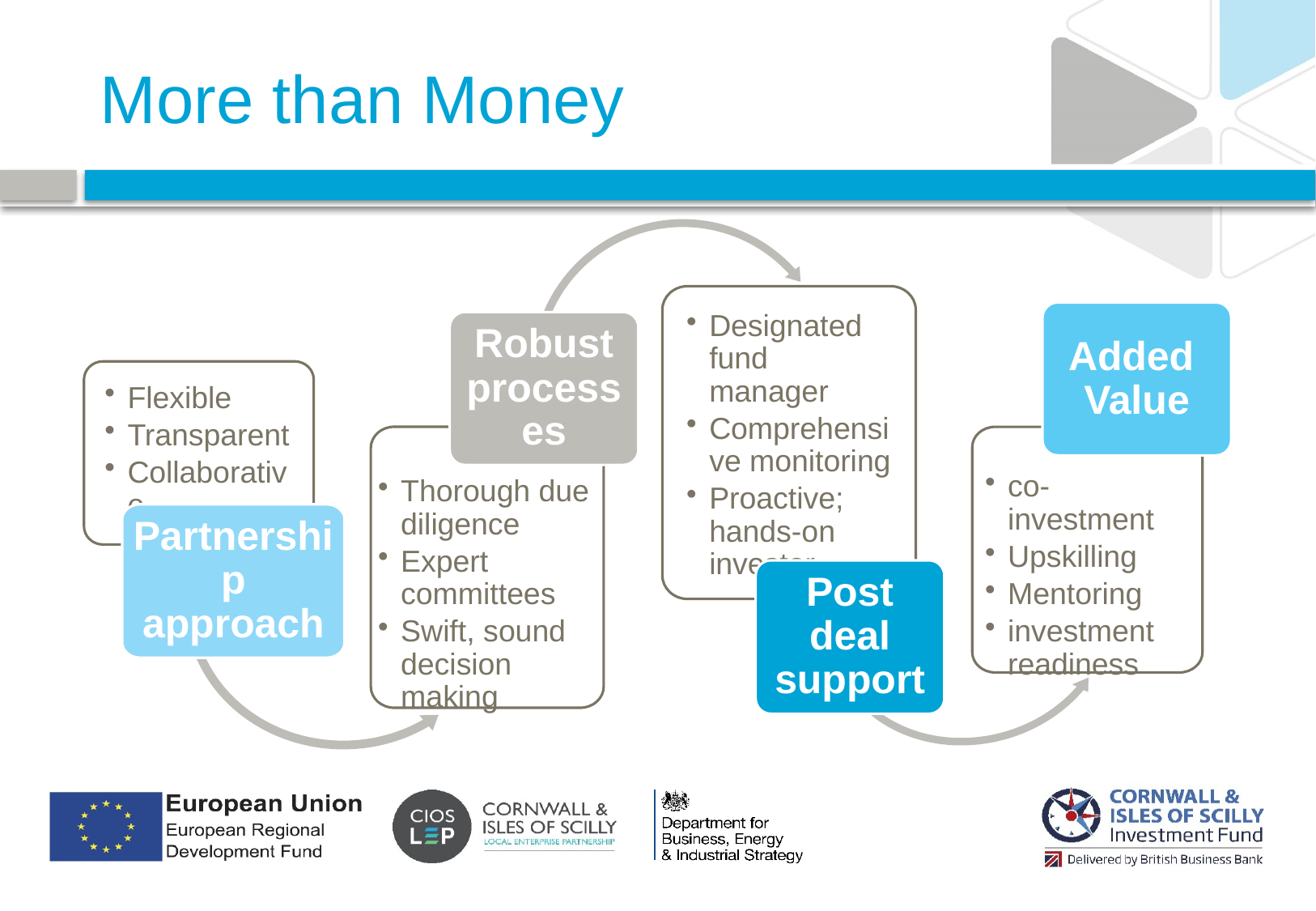

# More than Money

Designated fund manager
Comprehensive monitoring
Proactive;
hands-on investor
Added
Value
Robust processes
Flexible
Transparent
Collaborative

co-investment
Upskilling
Mentoring
investment readiness
Thorough due diligence
Expert committees
Swift, sound decision making

Partnership approach
Post deal support